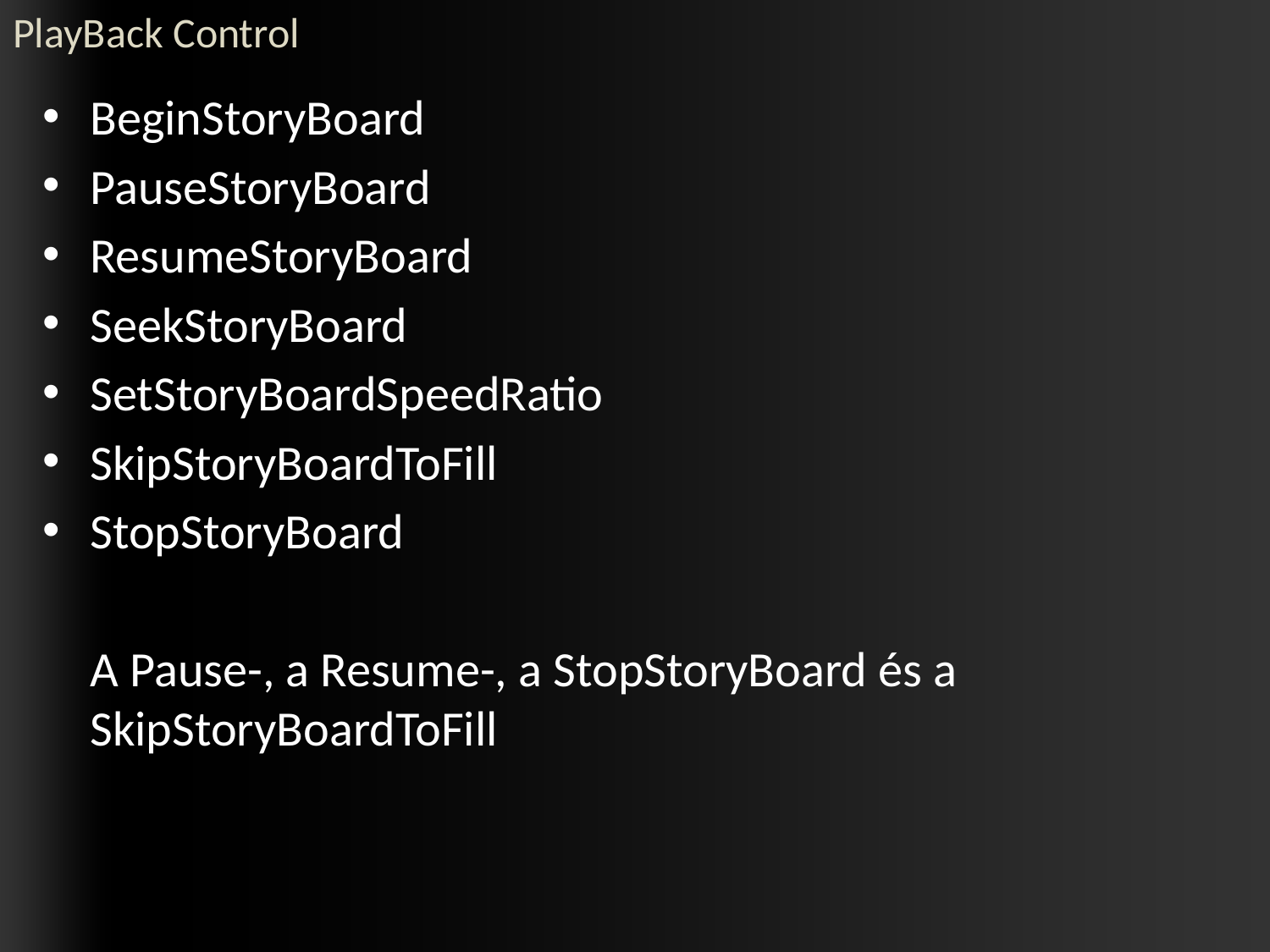

PlayBack Control
BeginStoryBoard
PauseStoryBoard
ResumeStoryBoard
SeekStoryBoard
SetStoryBoardSpeedRatio
SkipStoryBoardToFill
StopStoryBoard

	A Pause-, a Resume-, a StopStoryBoard és a SkipStoryBoardToFill